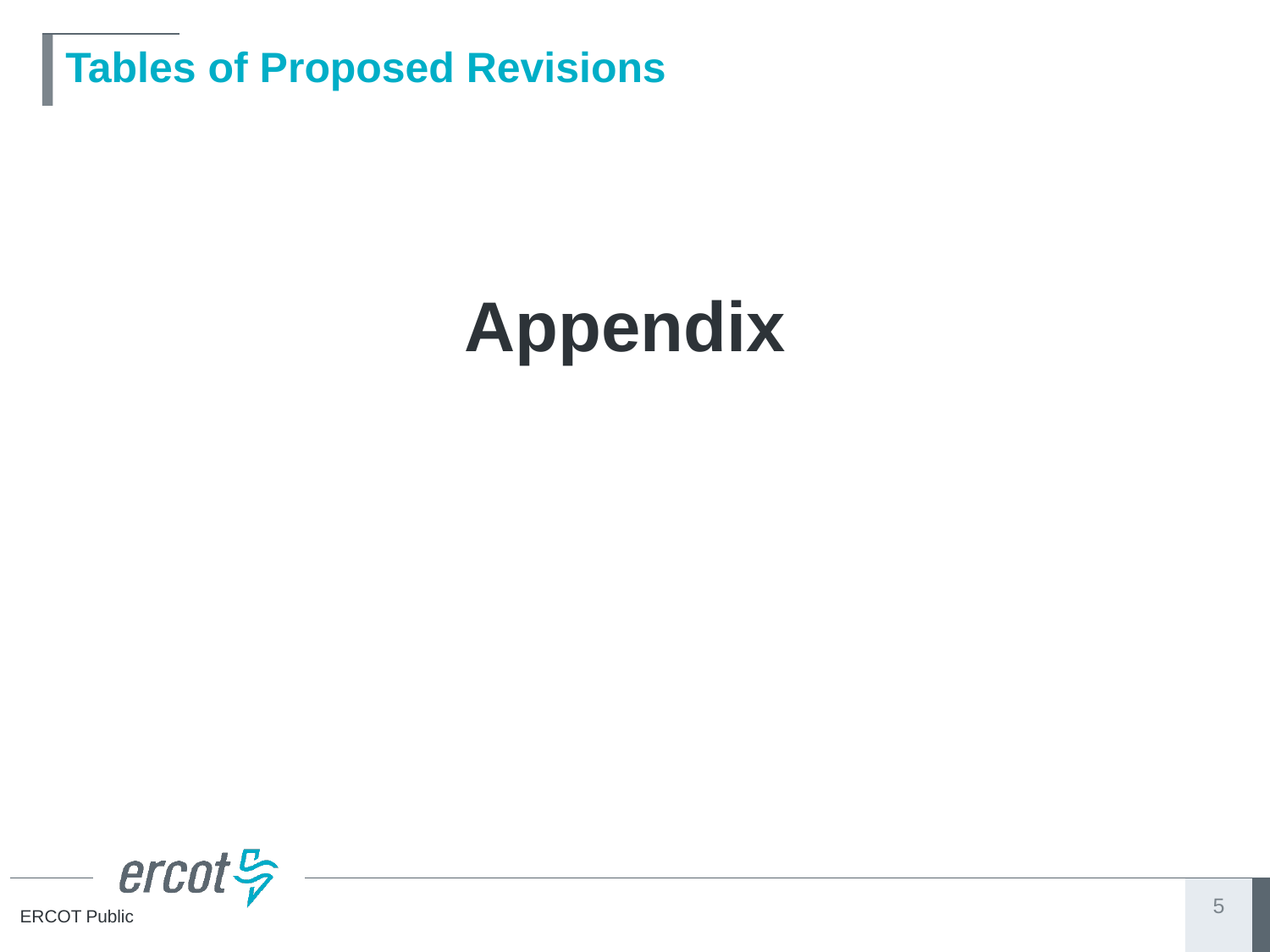

# Tables of Proposed Revisions

Appendix
5